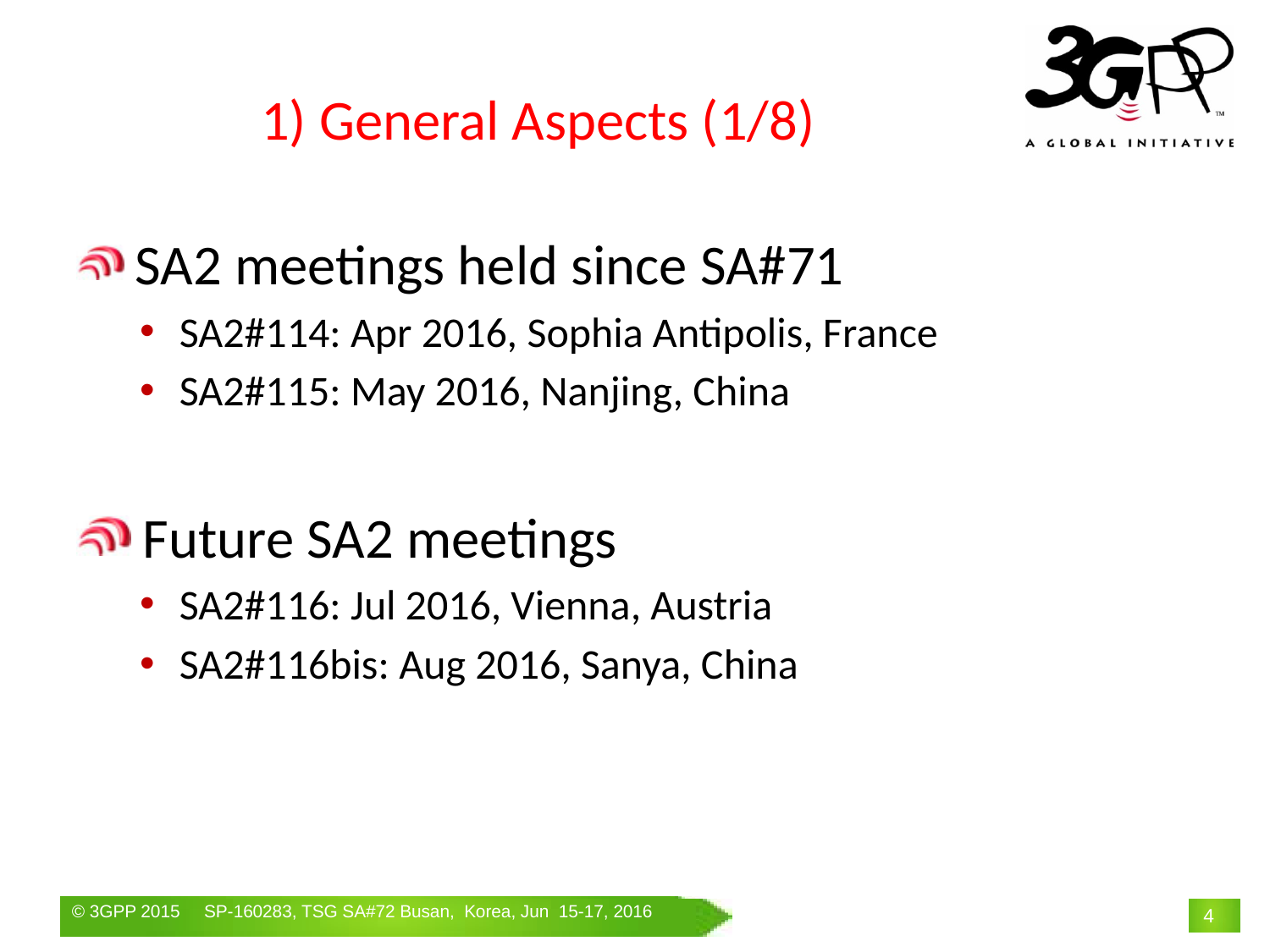

# 1) General Aspects (1/8)
 SA2 meetings held since SA#71
SA2#114: Apr 2016, Sophia Antipolis, France
SA2#115: May 2016, Nanjing, China

 Future SA2 meetings
SA2#116: Jul 2016, Vienna, Austria
SA2#116bis: Aug 2016, Sanya, China